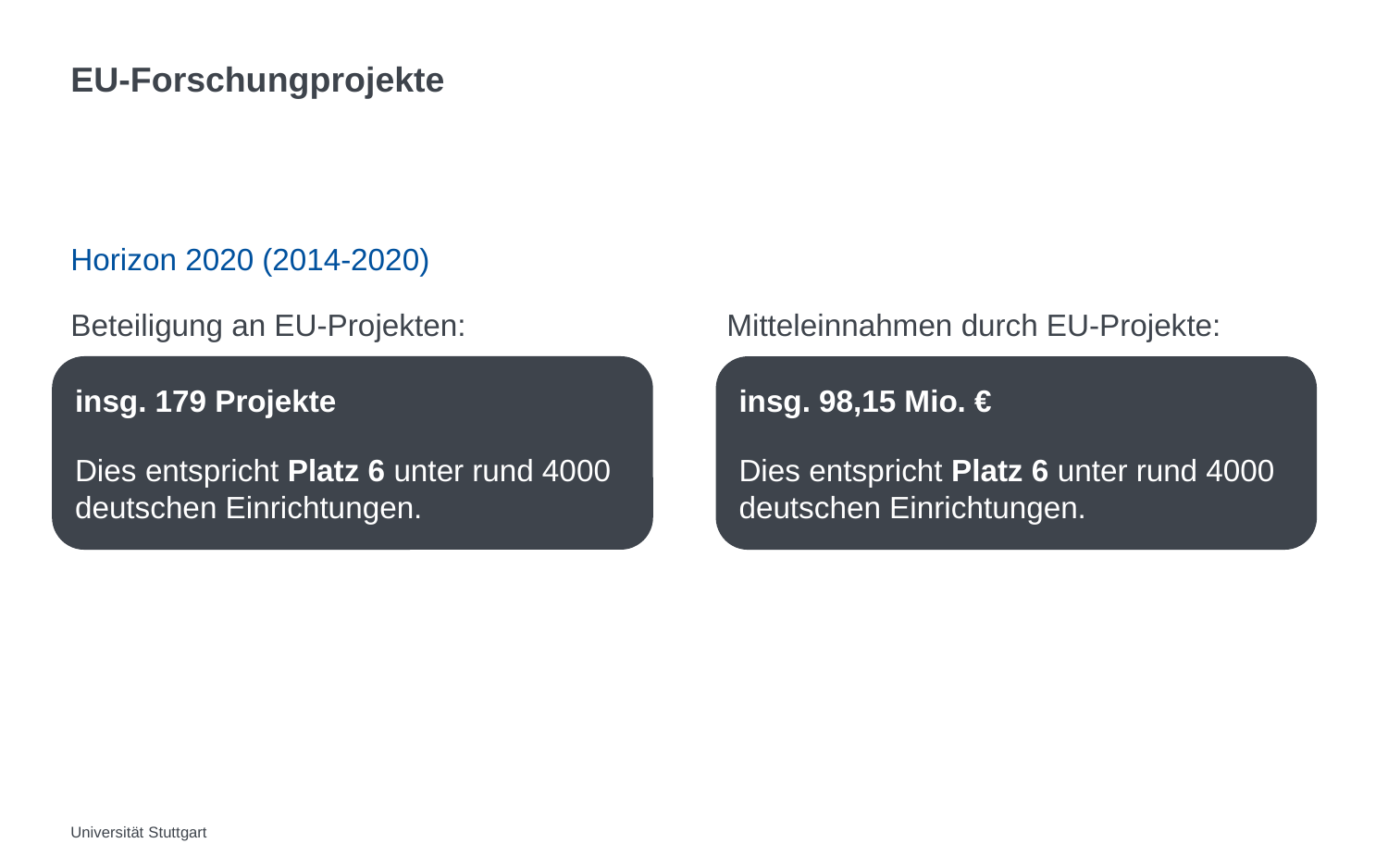

# EU-Forschungprojekte
Horizon 2020 (2014-2020)
Beteiligung an EU-Projekten:
Mitteleinnahmen durch EU-Projekte:
insg. 179 Projekte

Dies entspricht Platz 6 unter rund 4000 deutschen Einrichtungen.
insg. 98,15 Mio. €

Dies entspricht Platz 6 unter rund 4000  deutschen Einrichtungen.
Universität Stuttgart